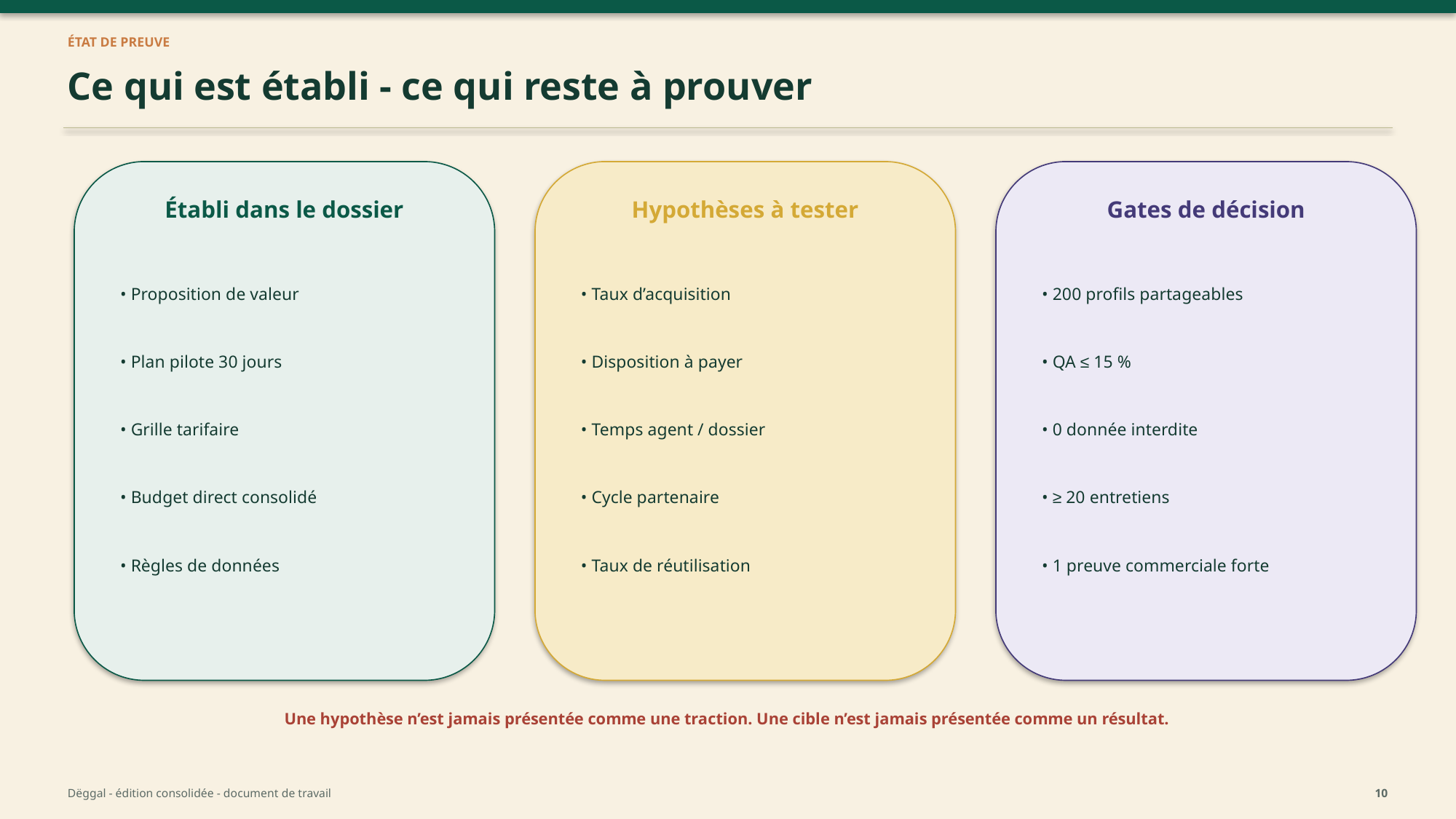

ÉTAT DE PREUVE
Ce qui est établi - ce qui reste à prouver

Établi dans le dossier
Hypothèses à tester
Gates de décision
• Proposition de valeur
• Taux d’acquisition
• 200 profils partageables
• Plan pilote 30 jours
• Disposition à payer
• QA ≤ 15 %
• Grille tarifaire
• Temps agent / dossier
• 0 donnée interdite
• Budget direct consolidé
• Cycle partenaire
• ≥ 20 entretiens
• Règles de données
• Taux de réutilisation
• 1 preuve commerciale forte
Une hypothèse n’est jamais présentée comme une traction. Une cible n’est jamais présentée comme un résultat.
Dëggal - édition consolidée - document de travail
10